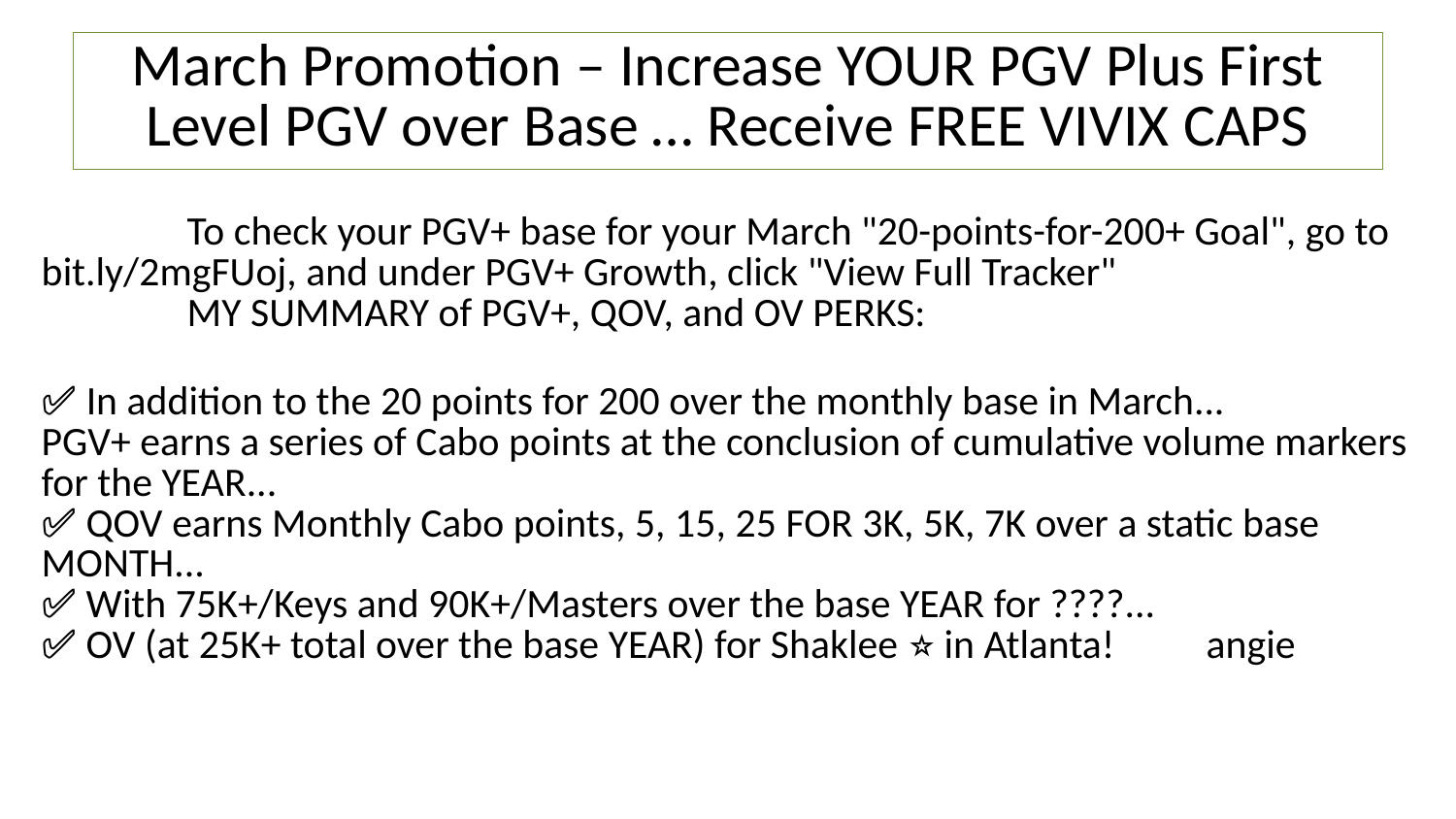

# March Promotion – Increase YOUR PGV Plus First Level PGV over Base … Receive FREE VIVIX CAPS
	To check your PGV+ base for your March "20-points-for-200+ Goal", go to bit.ly/2mgFUoj, and under PGV+ Growth, click "View Full Tracker"
	MY SUMMARY of PGV+, QOV, and OV PERKS:
✅ In addition to the 20 points for 200 over the monthly base in March...
PGV+ earns a series of Cabo points at the conclusion of cumulative volume markers for the YEAR...
✅ QOV earns Monthly Cabo points, 5, 15, 25 FOR 3K, 5K, 7K over a static base MONTH...
✅ With 75K+/Keys and 90K+/Masters over the base YEAR for ????...
✅ OV (at 25K+ total over the base YEAR) for Shaklee ⭐️ in Atlanta!	angie